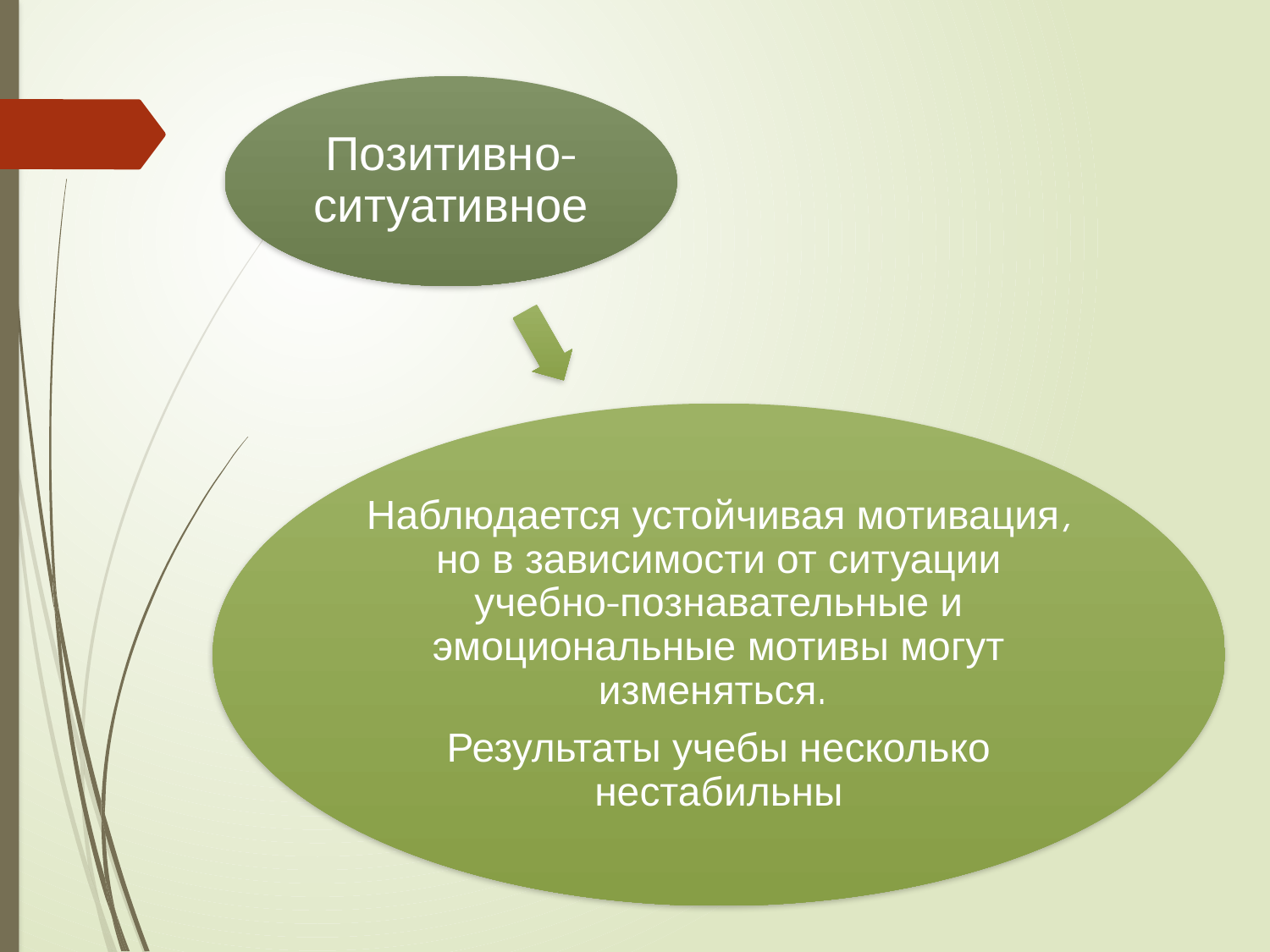

Позитивно-ситуативное

Наблюдается устойчивая мотивация, но в зависимости от ситуации учебно-познавательные и эмоциональные мотивы могут изменяться.
Результаты учебы несколько нестабильны